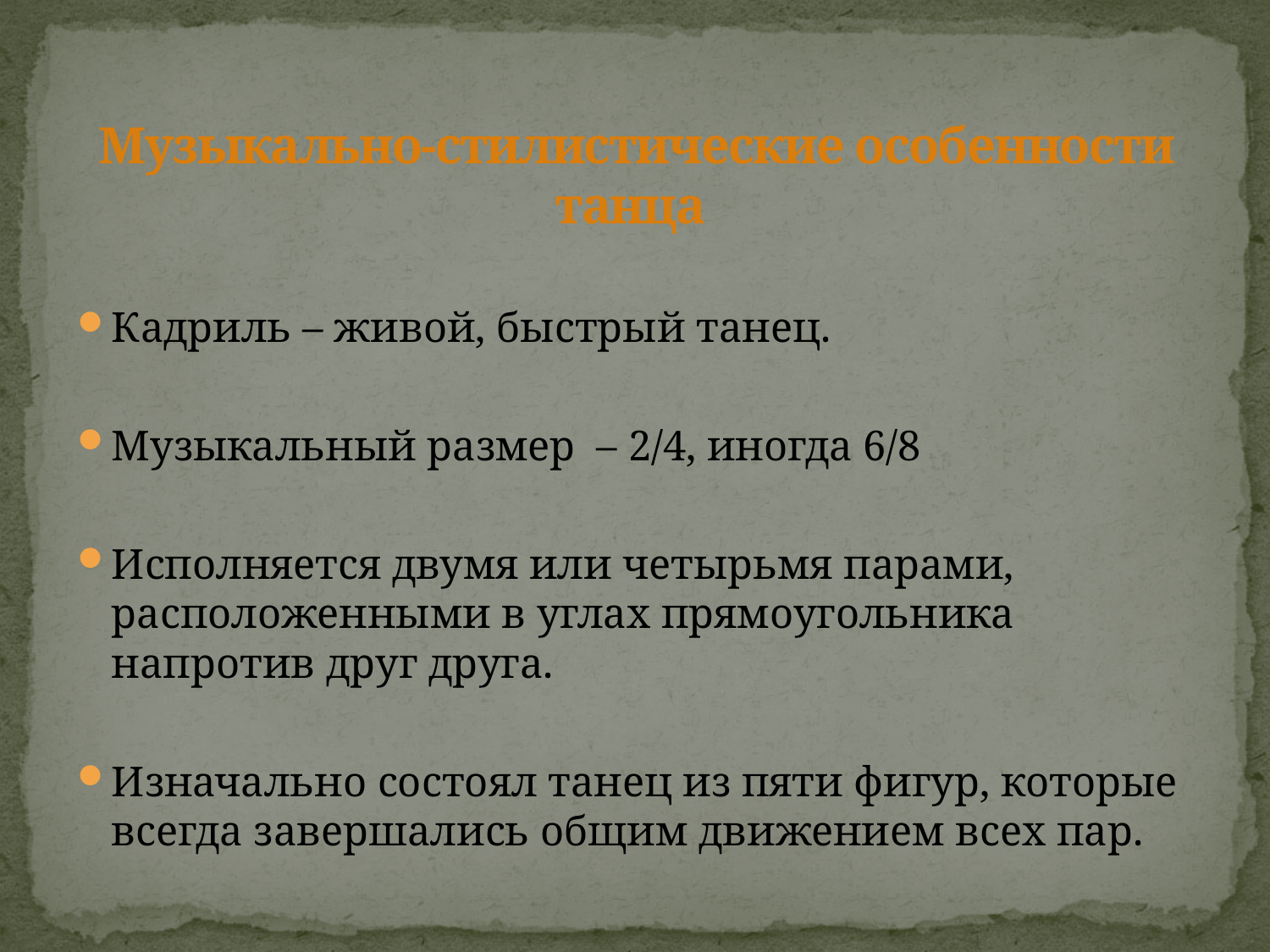

# Музыкально-стилистические особенности танца

Кадриль – живой, быстрый танец.

Музыкальный размер  – 2/4, иногда 6/8

Исполняется двумя или четырьмя парами, расположенными в углах прямоугольника напротив друг друга.

Изначально состоял танец из пяти фигур, которые всегда завершались общим движением всех пар.